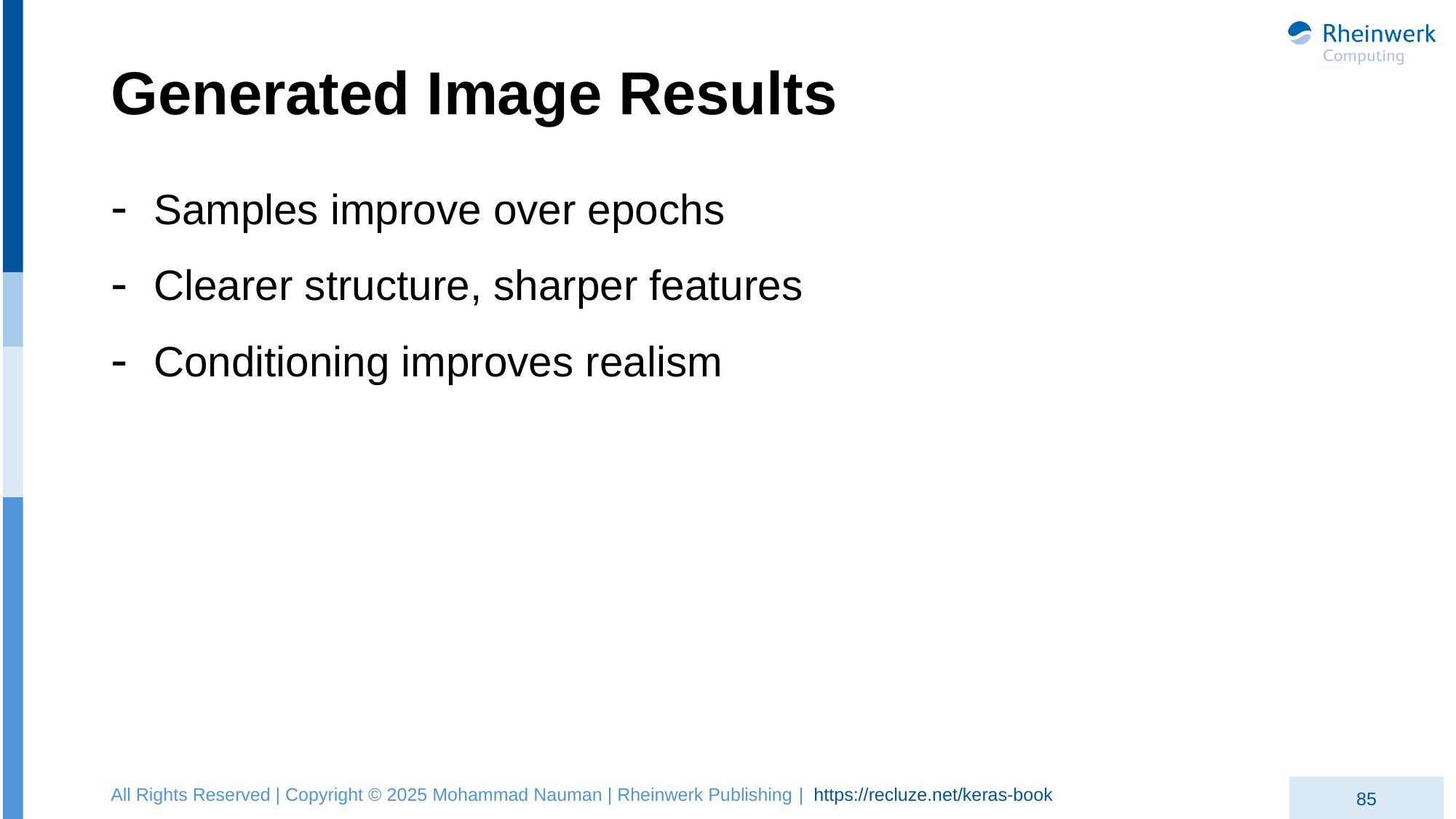

# Generated Image Results
Samples improve over epochs
Clearer structure, sharper features
Conditioning improves realism